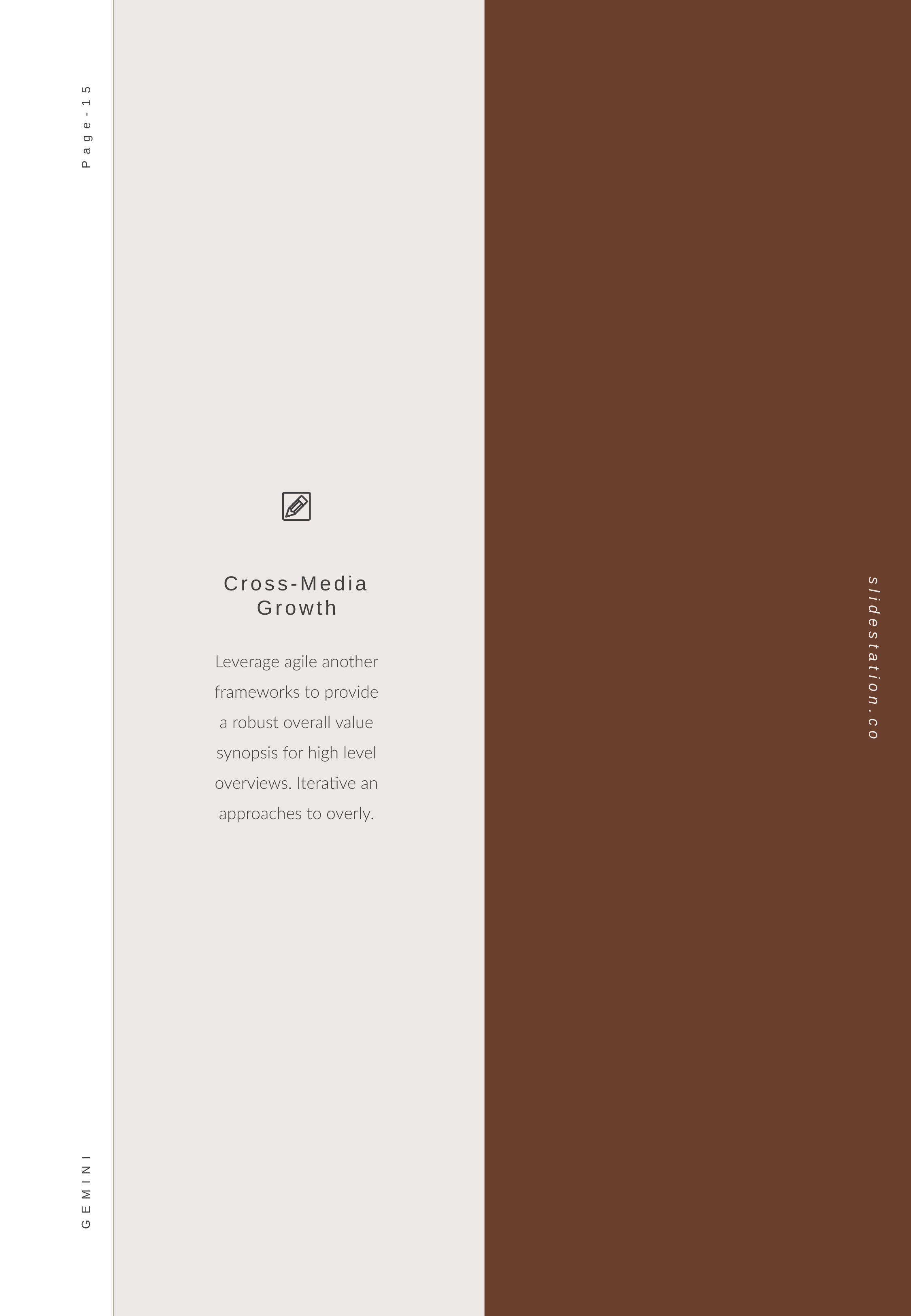

Page-15

Cross-Media Growth
Leverage agile another frameworks to provide a robust overall value synopsis for high level overviews. Iterative an approaches to overly.
slidestation.co
GEMINI